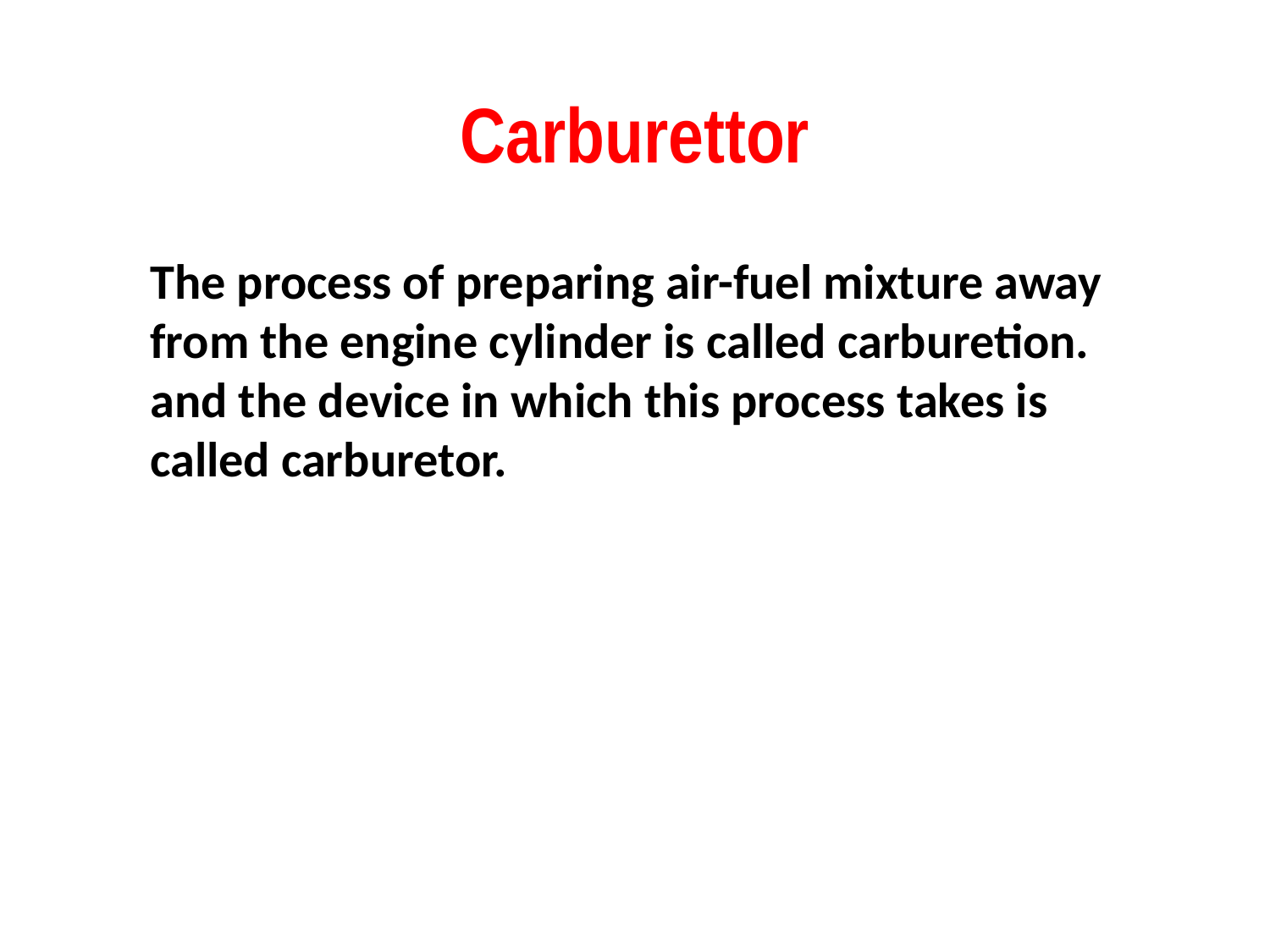

# Carburettor
The process of preparing air-fuel mixture away from the engine cylinder is called carburetion. and the device in which this process takes is called carburetor.